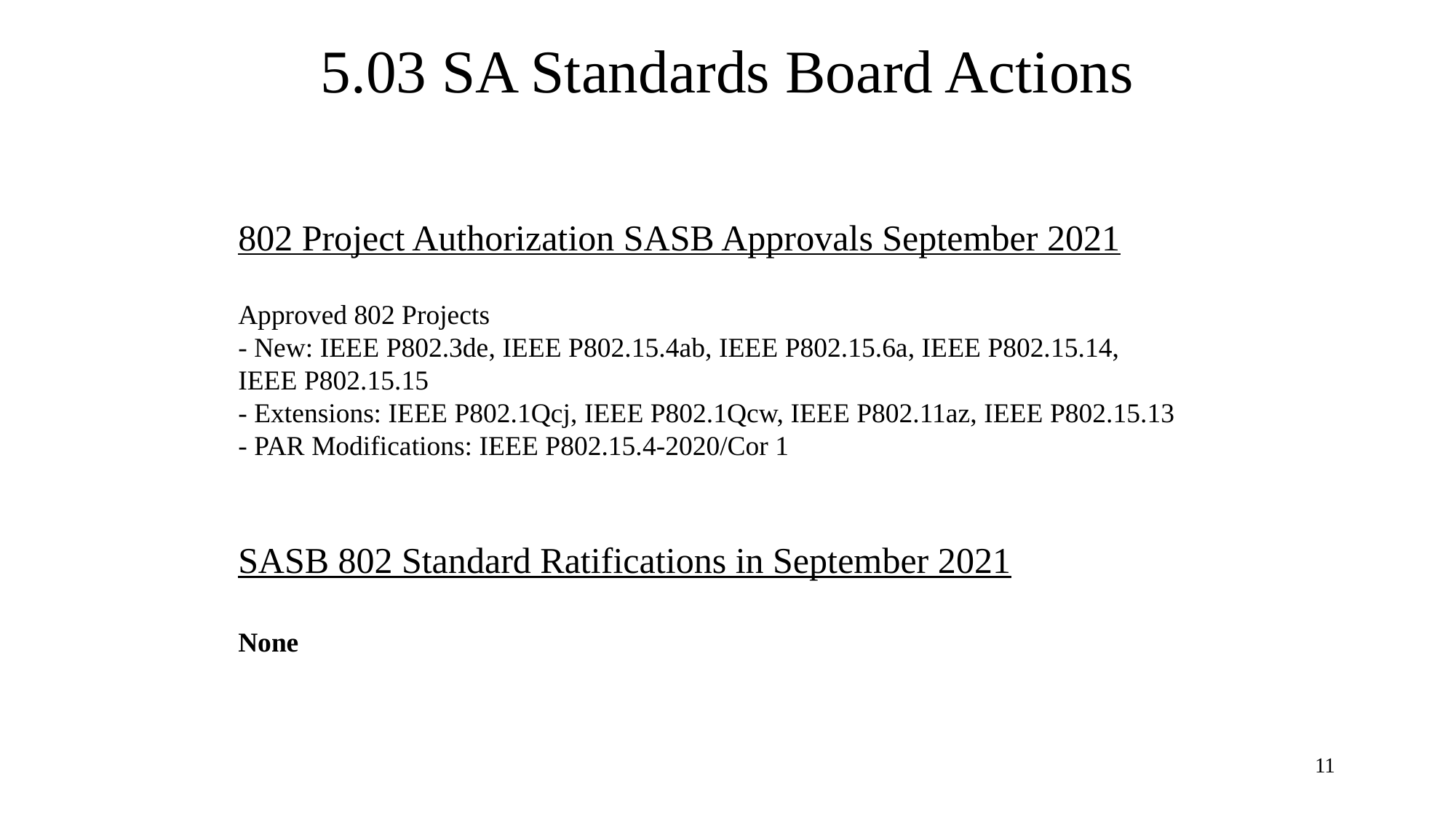

# 5.03 SA Standards Board Actions
802 Project Authorization SASB Approvals September 2021

Approved 802 Projects
- New: IEEE P802.3de, IEEE P802.15.4ab, IEEE P802.15.6a, IEEE P802.15.14,
IEEE P802.15.15
- Extensions: IEEE P802.1Qcj, IEEE P802.1Qcw, IEEE P802.11az, IEEE P802.15.13
- PAR Modifications: IEEE P802.15.4-2020/Cor 1

SASB 802 Standard Ratifications in September 2021

None
11